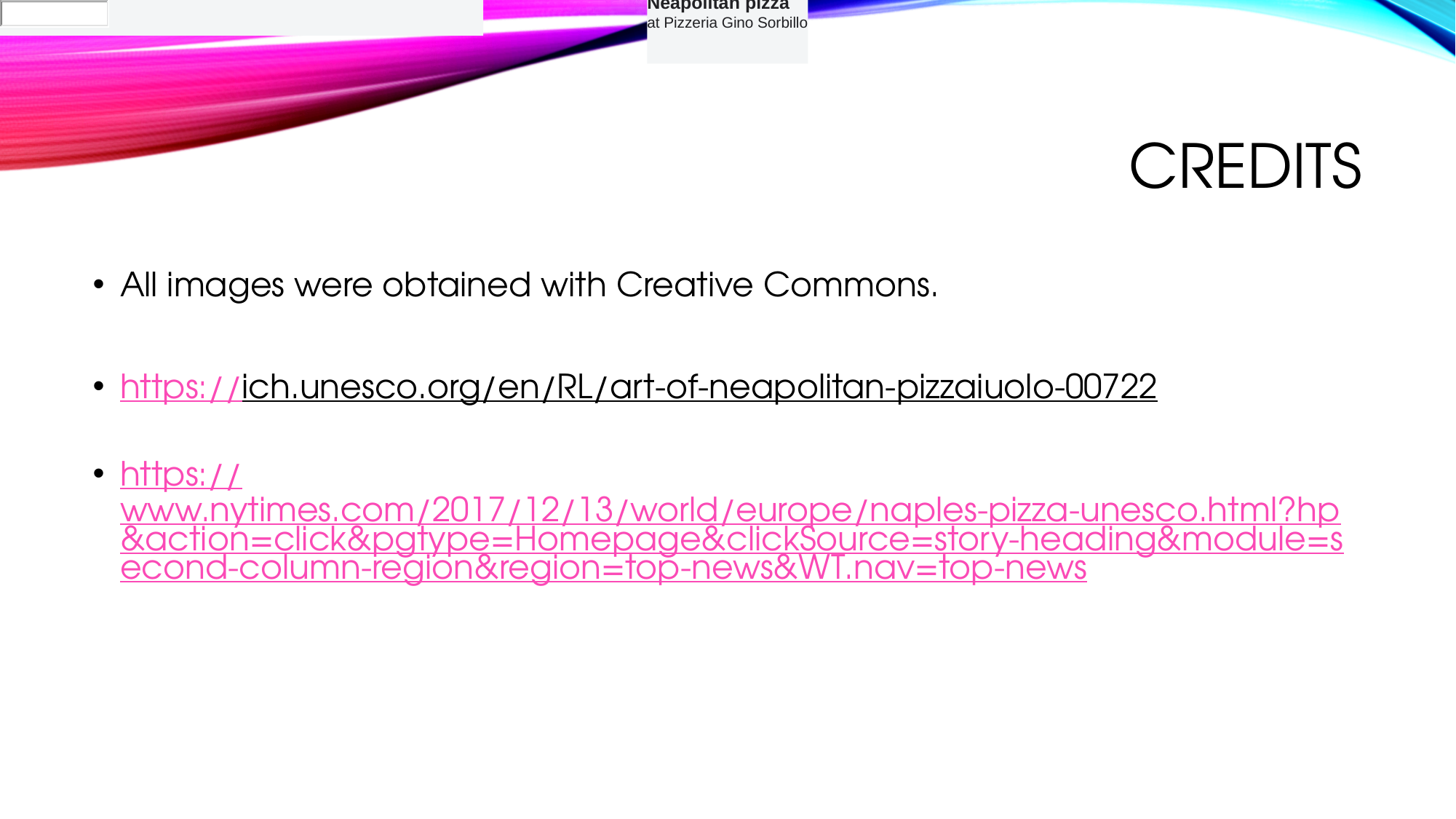

Thomas Duesing

Neapolitan pizza
at Pizzeria Gino Sorbillo

# Credits
All images were obtained with Creative Commons.

https://ich.unesco.org/en/RL/art-of-neapolitan-pizzaiuolo-00722
https://www.nytimes.com/2017/12/13/world/europe/naples-pizza-unesco.html?hp&action=click&pgtype=Homepage&clickSource=story-heading&module=second-column-region&region=top-news&WT.nav=top-news